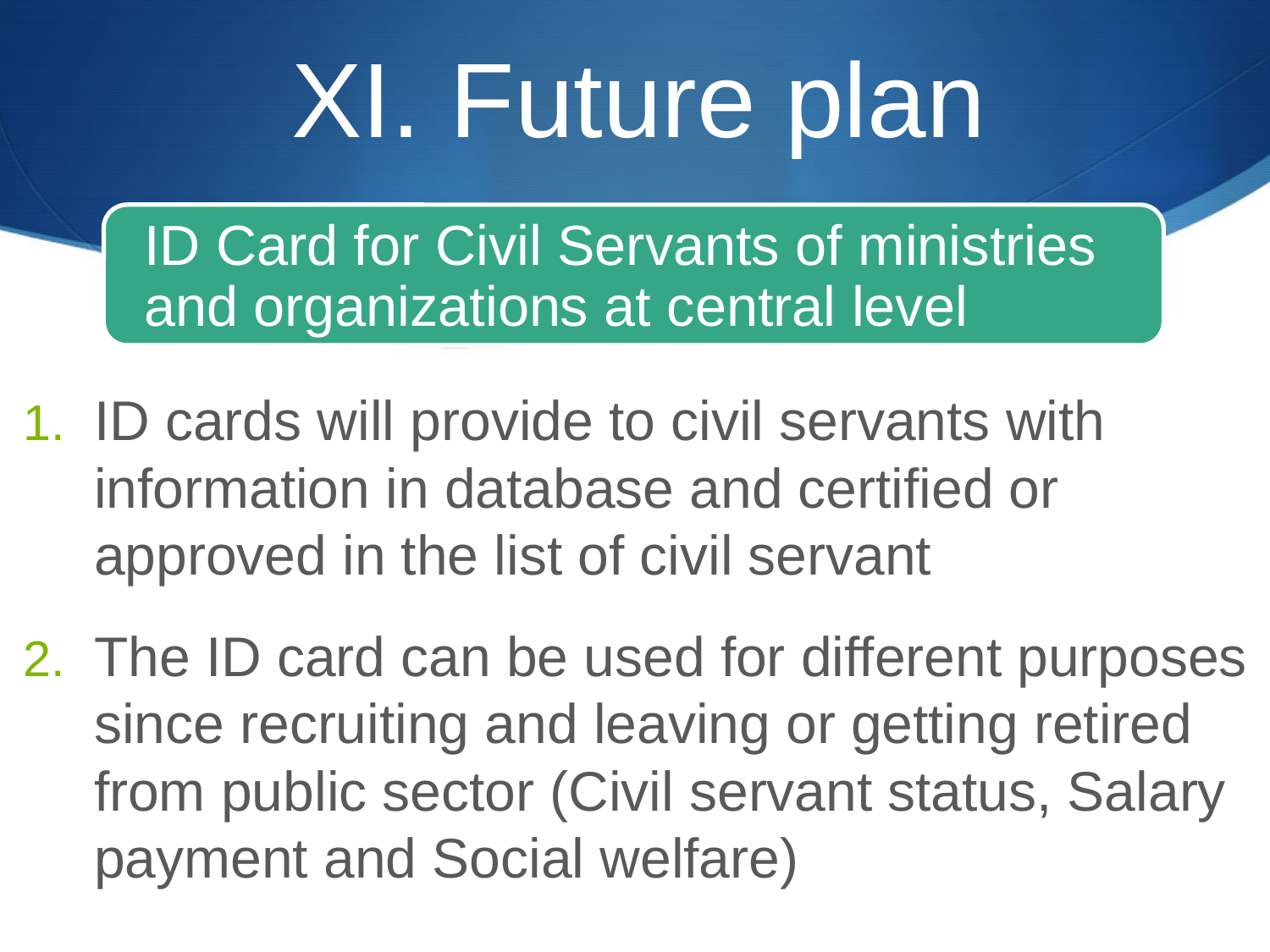

# XI. Future plan

ID Card for Civil Servants of ministries and organizations at central level

ID cards will provide to civil servants with information in database and certified or approved in the list of civil servant
The ID card can be used for different purposes since recruiting and leaving or getting retired from public sector (Civil servant status, Salary payment and Social welfare)